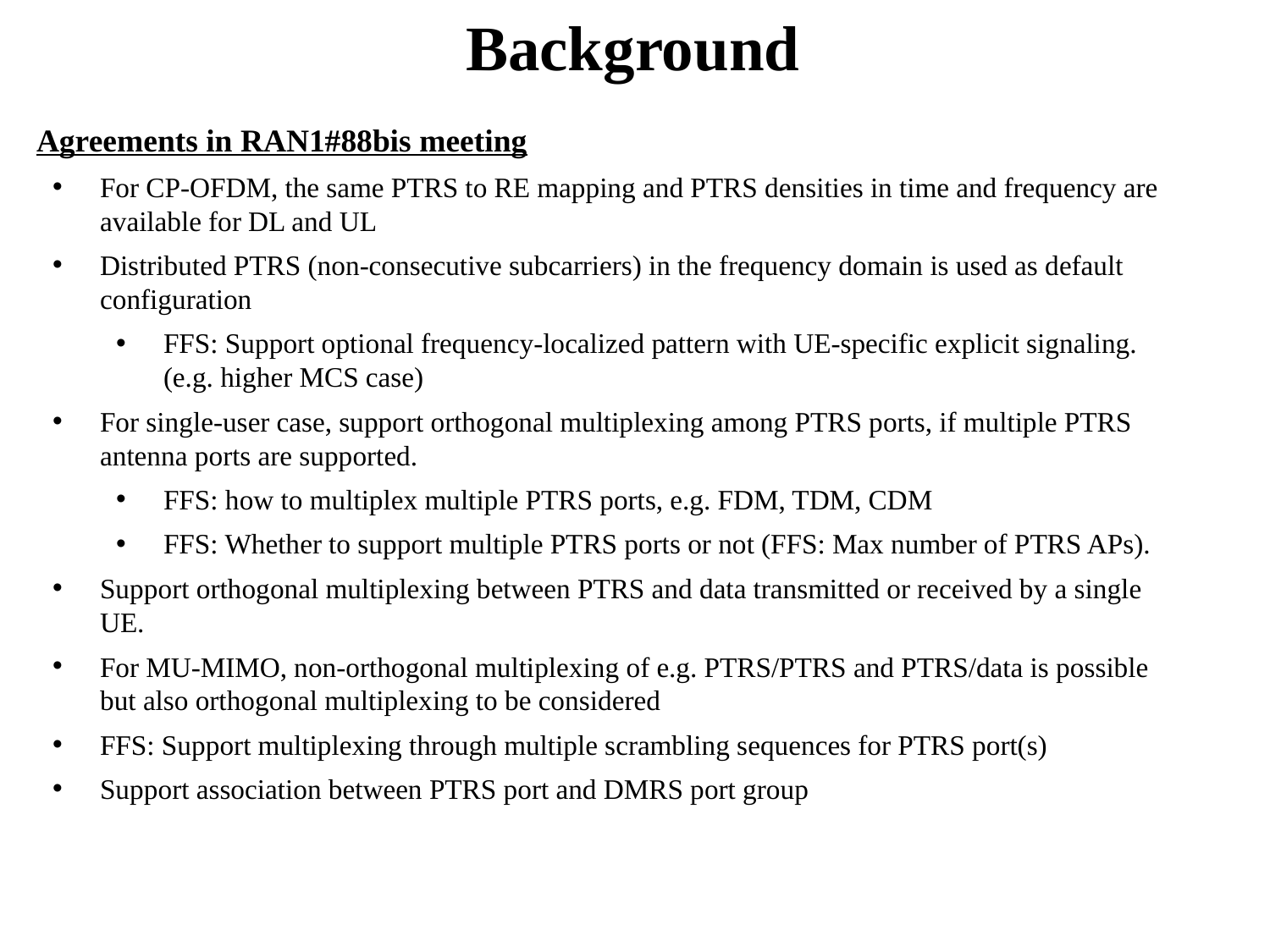

# Background
Agreements in RAN1#88bis meeting
For CP-OFDM, the same PTRS to RE mapping and PTRS densities in time and frequency are available for DL and UL
Distributed PTRS (non-consecutive subcarriers) in the frequency domain is used as default configuration
FFS: Support optional frequency-localized pattern with UE-specific explicit signaling.  (e.g. higher MCS case)
For single-user case, support orthogonal multiplexing among PTRS ports, if multiple PTRS antenna ports are supported.
FFS: how to multiplex multiple PTRS ports, e.g. FDM, TDM, CDM
FFS: Whether to support multiple PTRS ports or not (FFS: Max number of PTRS APs).
Support orthogonal multiplexing between PTRS and data transmitted or received by a single UE.
For MU-MIMO, non-orthogonal multiplexing of e.g. PTRS/PTRS and PTRS/data is possible but also orthogonal multiplexing to be considered
FFS: Support multiplexing through multiple scrambling sequences for PTRS port(s)
Support association between PTRS port and DMRS port group